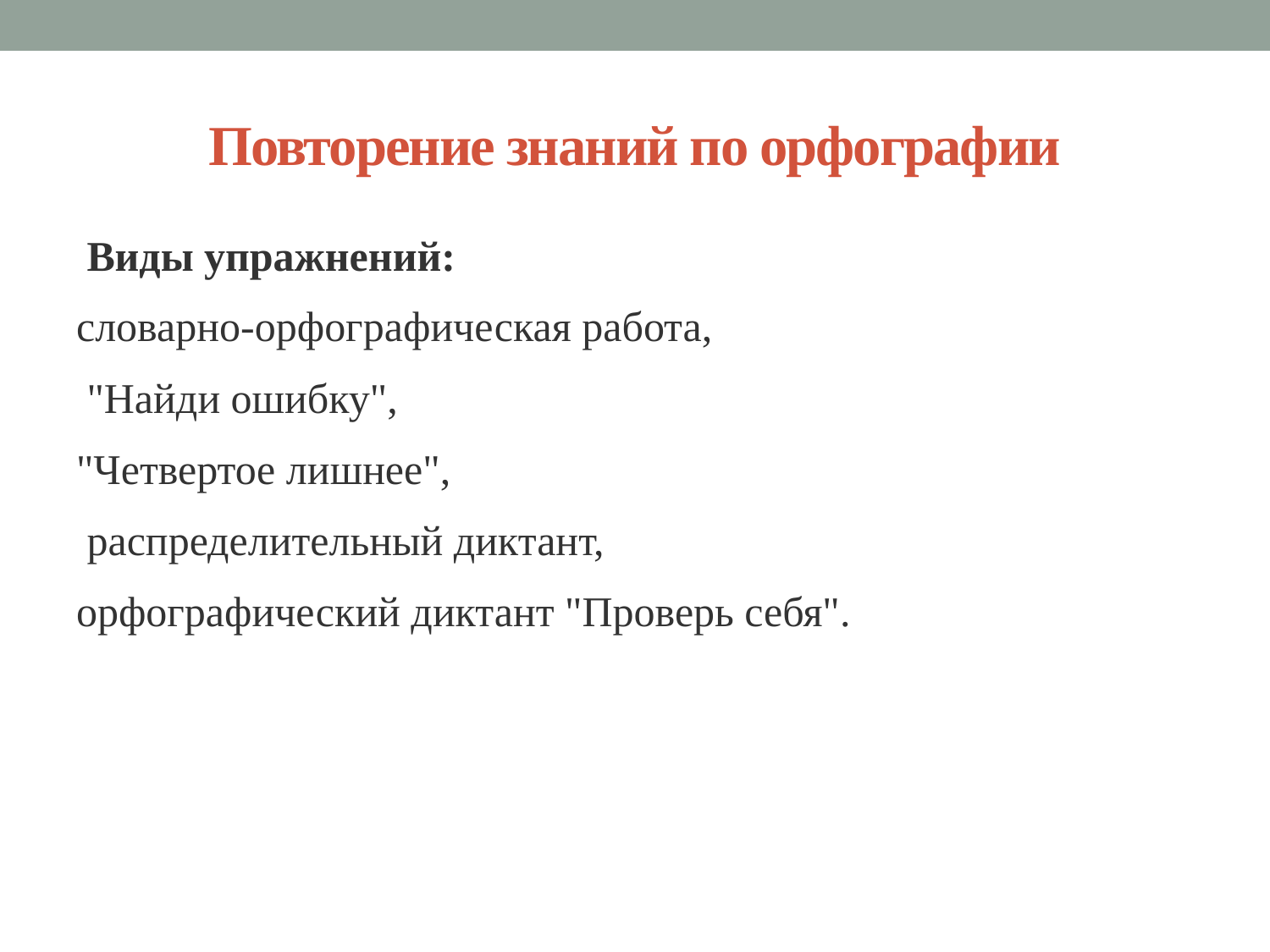

# Повторение знаний по орфографии
 Виды упражнений:
словарно-орфографическая работа,
 "Найди ошибку",
"Четвертое лишнее",
 распределительный диктант,
орфографический диктант "Проверь себя".